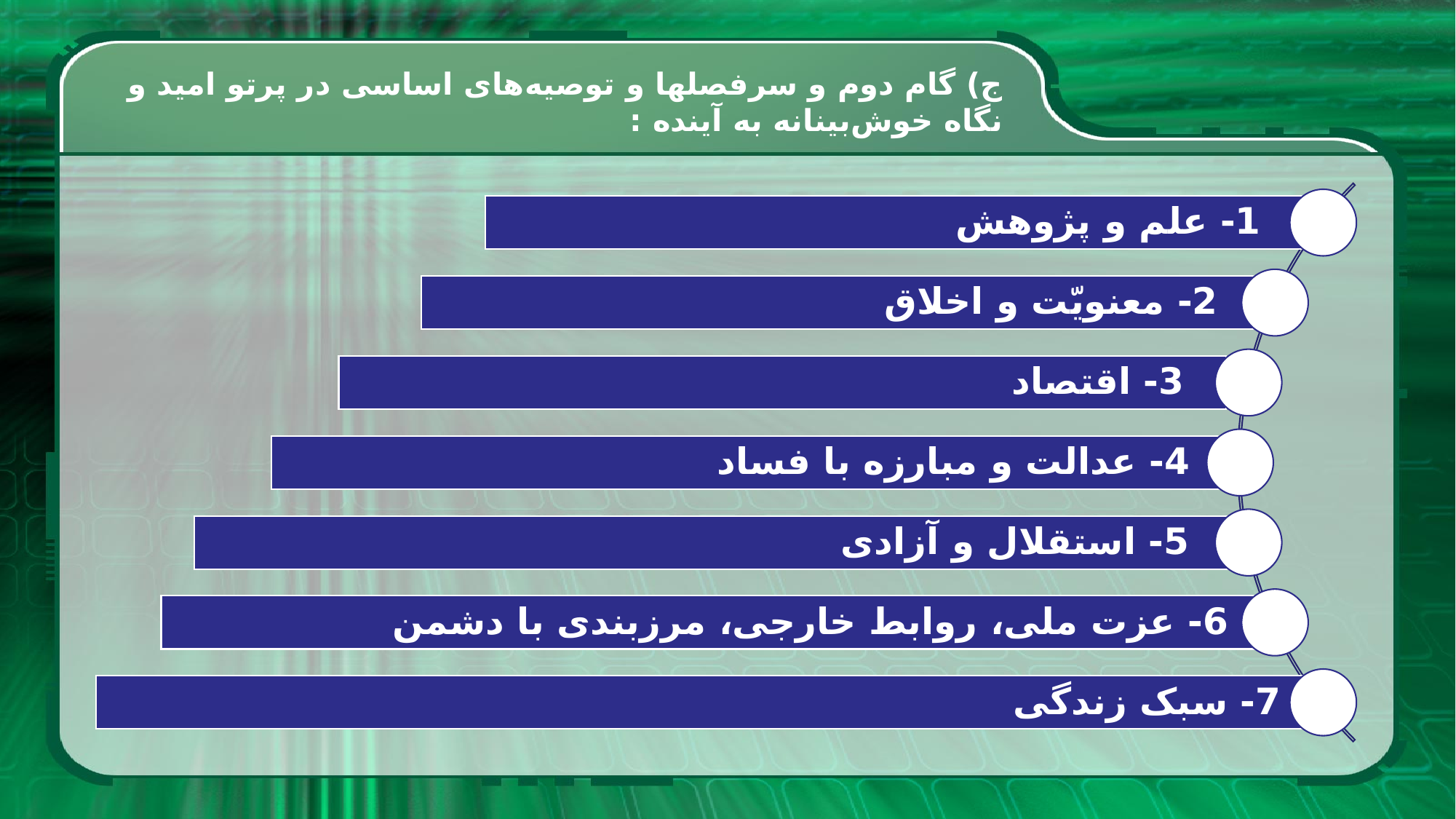

# ج) گام دوم و سرفصل­ها و توصیه‌های اساسی در پرتو امید و نگاه خوش‌بینانه به آینده :
1- علم و پژوهش
2- معنویّت و اخلاق
3- اقتصاد
4- عدالت و مبارزه با فساد
5- استقلال و آزادی
6- عزت ملی، روابط خارجی، مرزبندی با دشمن
7- سبک زندگی